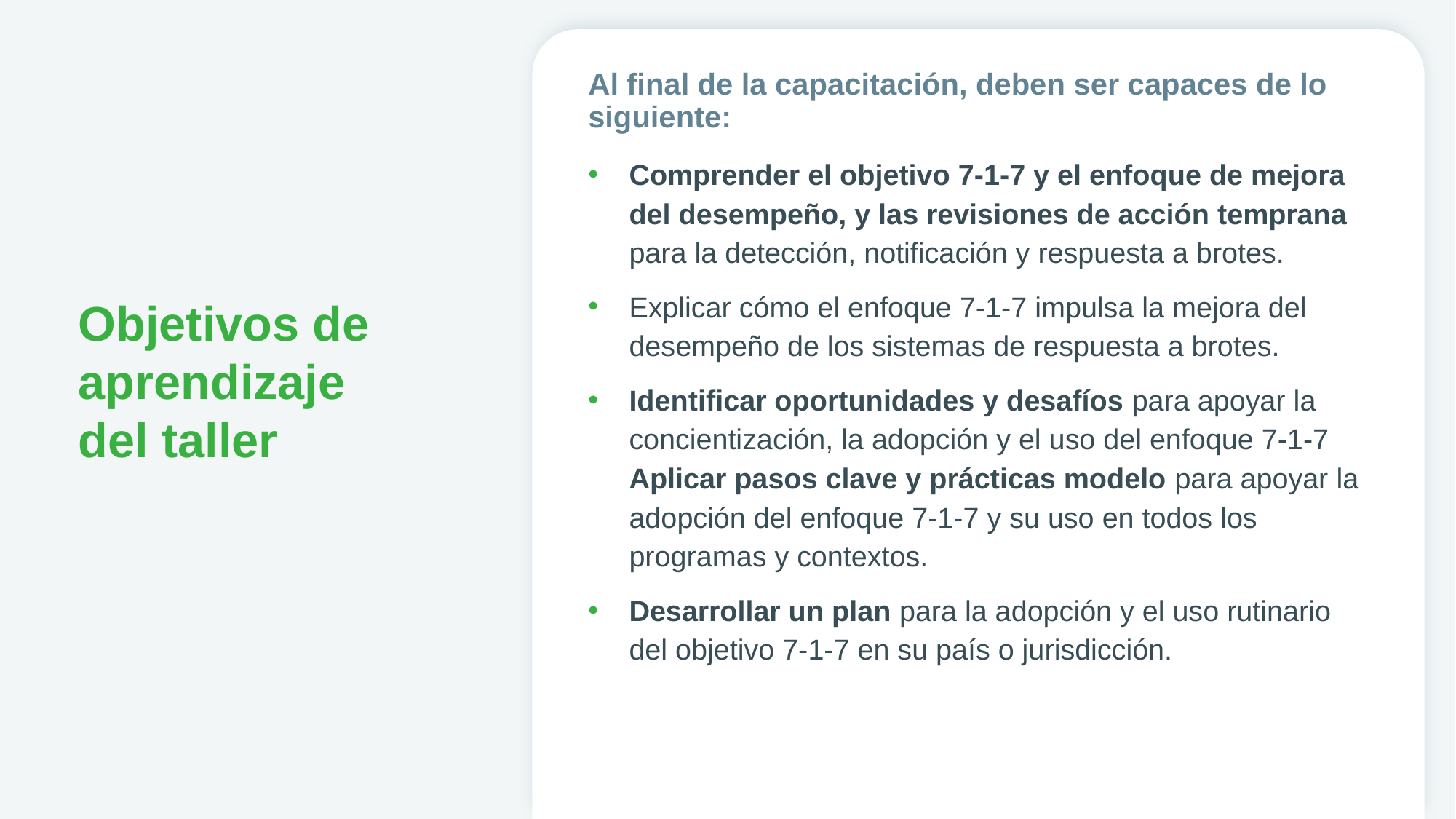

Al final de la capacitación, deben ser capaces de lo siguiente:
Comprender el objetivo 7-1-7 y el enfoque de mejora del desempeño, y las revisiones de acción temprana para la detección, notificación y respuesta a brotes.
Explicar cómo el enfoque 7-1-7 impulsa la mejora del desempeño de los sistemas de respuesta a brotes.
Identificar oportunidades y desafíos para apoyar la concientización, la adopción y el uso del enfoque 7-1-7 Aplicar pasos clave y prácticas modelo para apoyar la adopción del enfoque 7-1-7 y su uso en todos los programas y contextos.
Desarrollar un plan para la adopción y el uso rutinario del objetivo 7-1-7 en su país o jurisdicción.

# Objetivos de aprendizaje del taller